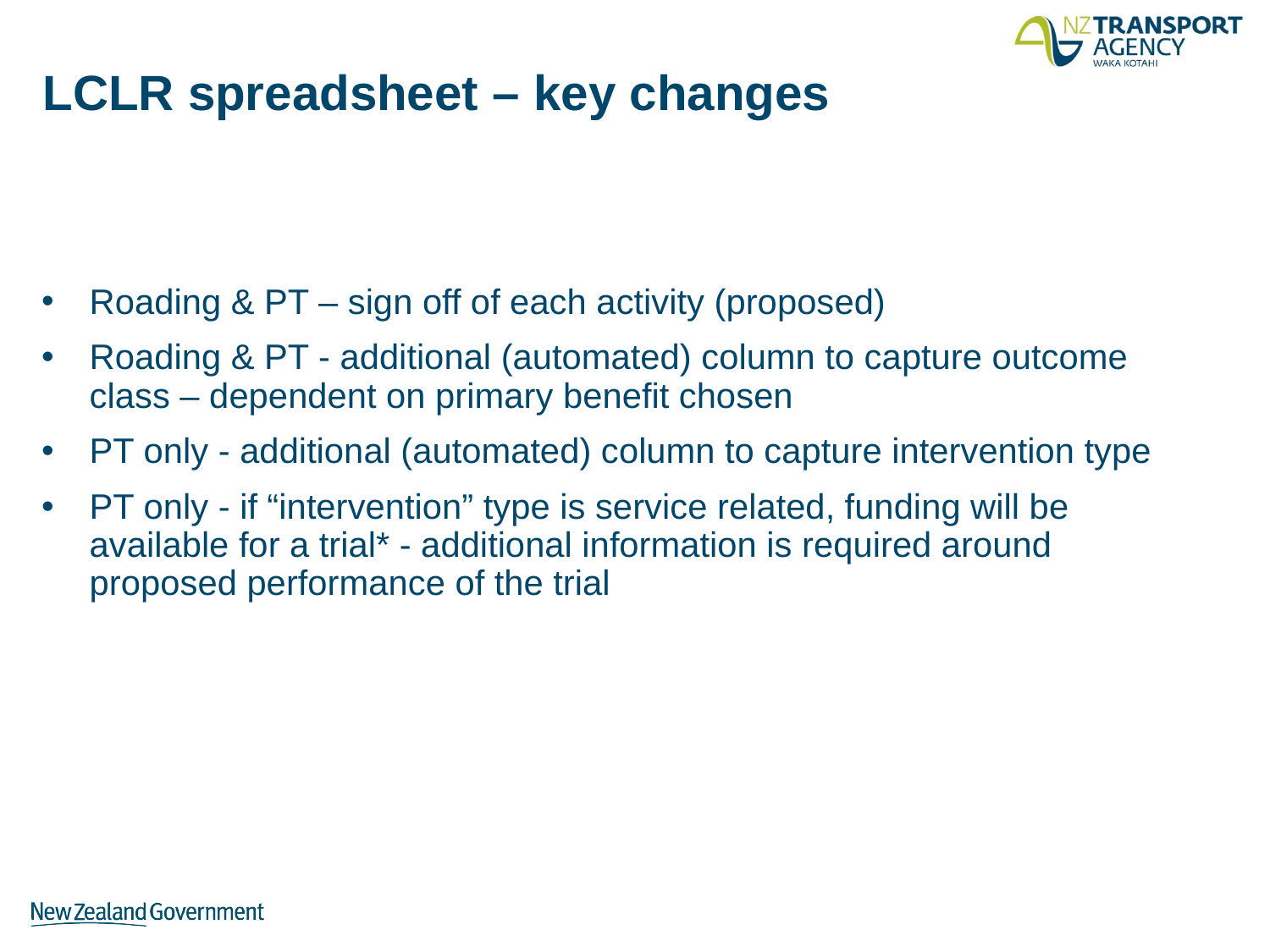

# LCLR spreadsheet – key changes
Roading & PT – sign off of each activity (proposed)
Roading & PT - additional (automated) column to capture outcome class – dependent on primary benefit chosen
PT only - additional (automated) column to capture intervention type
PT only - if “intervention” type is service related, funding will be available for a trial* - additional information is required around proposed performance of the trial